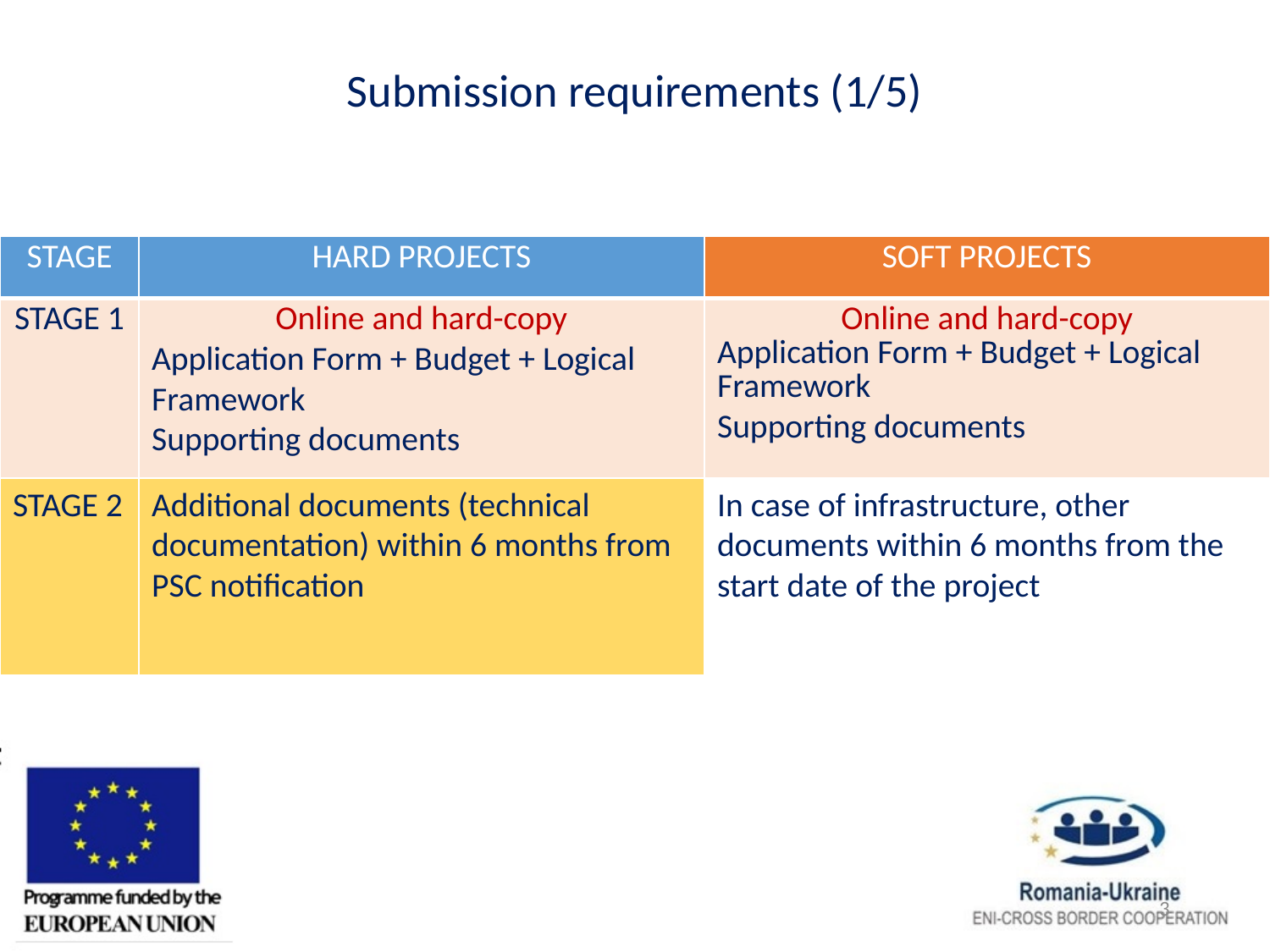

# Submission requirements (1/5)

| STAGE | HARD PROJECTS | SOFT PROJECTS |
| --- | --- | --- |
| STAGE 1 | Online and hard-copy Application Form + Budget + Logical Framework Supporting documents | Online and hard-copy Application Form + Budget + Logical Framework Supporting documents |
| STAGE 2 | Additional documents (technical documentation) within 6 months from PSC notification | In case of infrastructure, other documents within 6 months from the start date of the project |
3